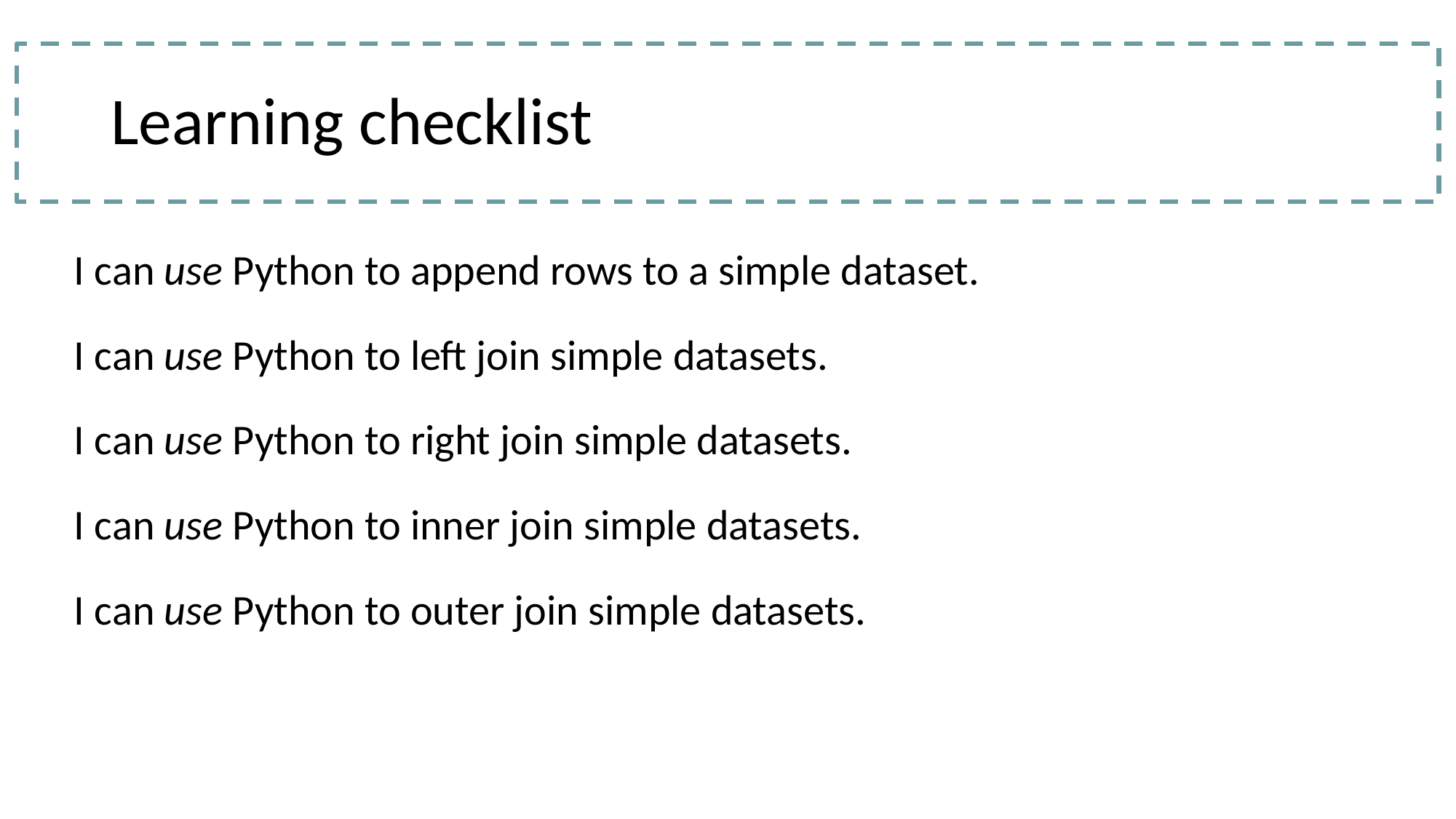

# Learning checklist
| I can use Python to append rows to a simple dataset. I can use Python to left join simple datasets. I can use Python to right join simple datasets. I can use Python to inner join simple datasets. I can use Python to outer join simple datasets. |
| --- |